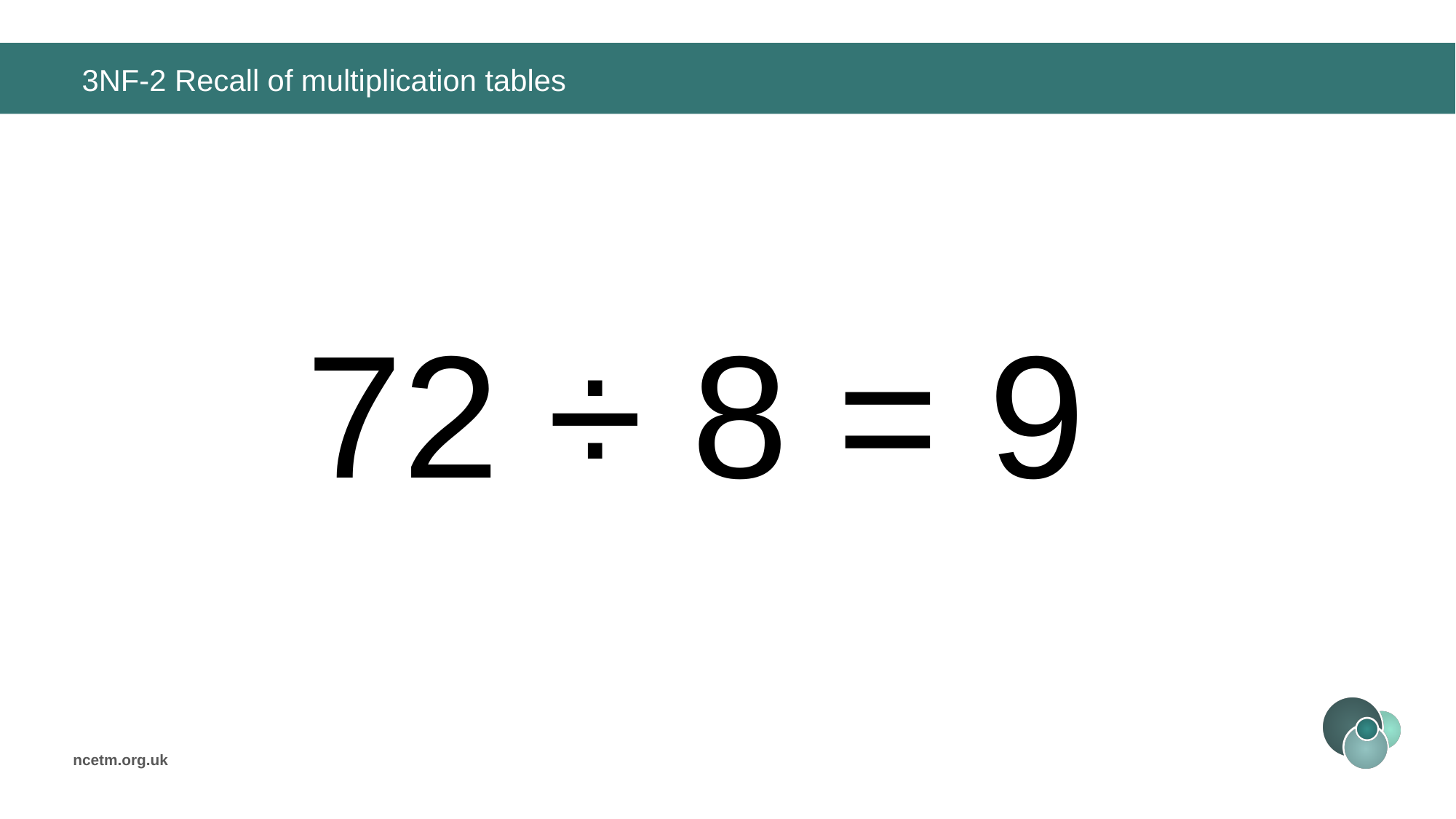

# 3NF-2 Recall of multiplication tables
72 ÷ 8 =
9